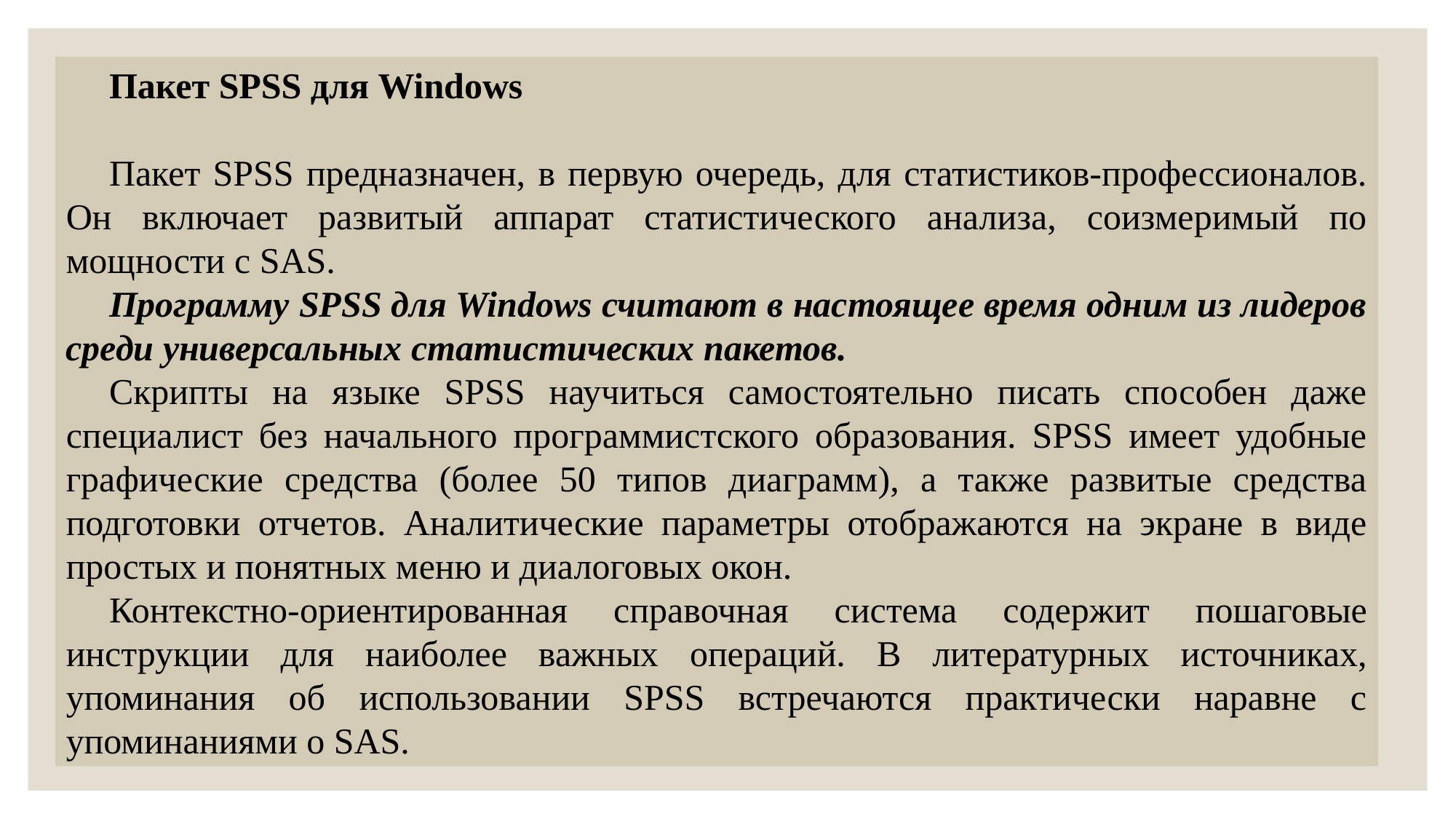

Пакет SPSS для Windows

Пакет SPSS предназначен, в первую очередь, для статистиков-профессионалов. Он включает развитый аппарат статистического анализа, соизмеримый по мощности с SAS.
Программу SPSS для Windows считают в настоящее время одним из лидеров среди универсальных статистических пакетов.
Скрипты на языке SPSS научиться самостоятельно писать способен даже специалист без начального программистского образования. SPSS имеет удобные графические средства (более 50 типов диаграмм), а также развитые средства подготовки отчетов. Аналитические параметры отображаются на экране в виде простых и понятных меню и диалоговых окон.
Контекстно-ориентированная справочная система содержит пошаговые инструкции для наиболее важных операций. В литературных источниках, упоминания об использовании SPSS встречаются практически наравне с упоминаниями о SAS.